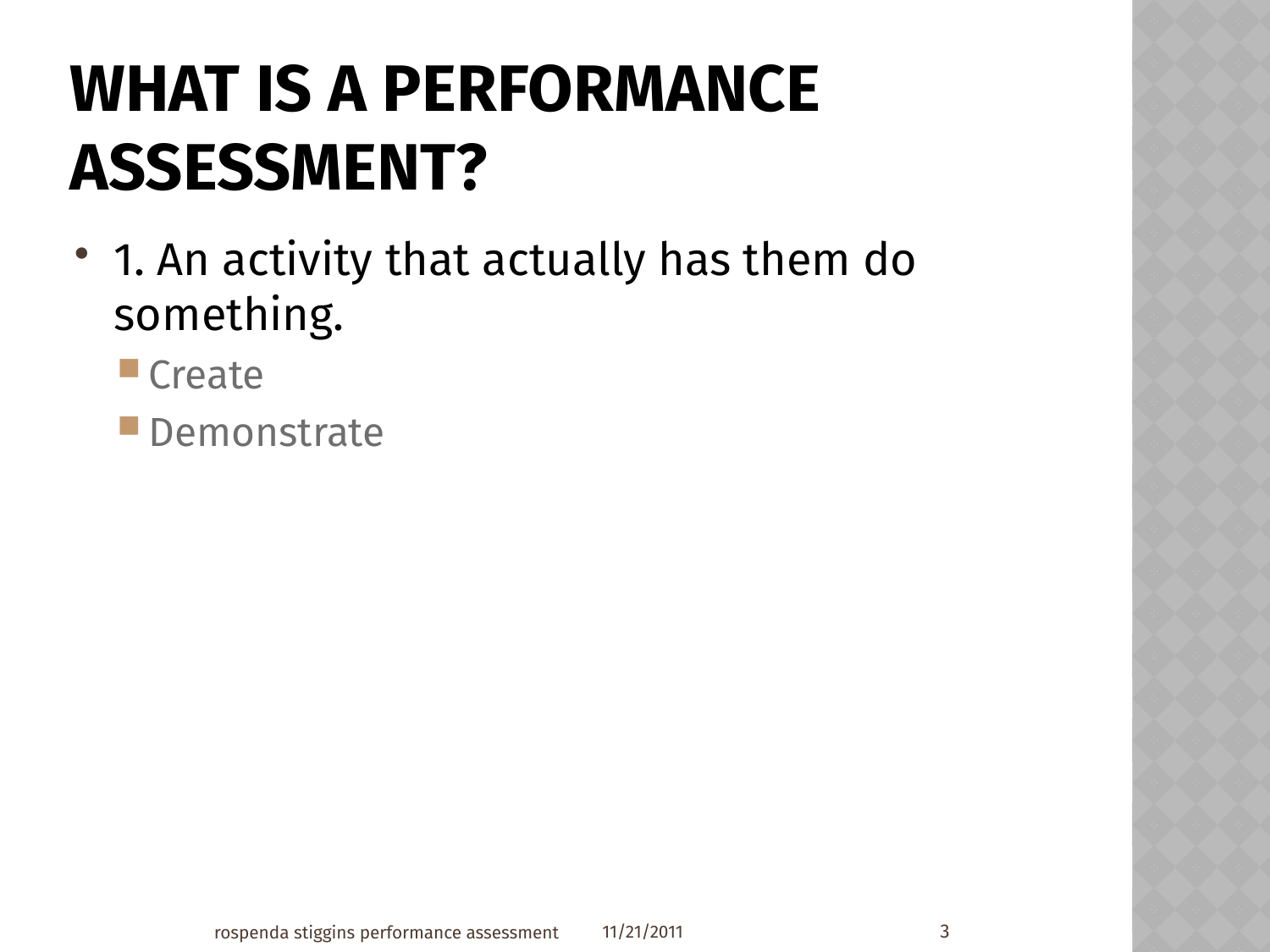

# What is a Performance Assessment?
1. An activity that actually has them do something.
Create
Demonstrate
3
rospenda stiggins performance assessment
11/21/2011